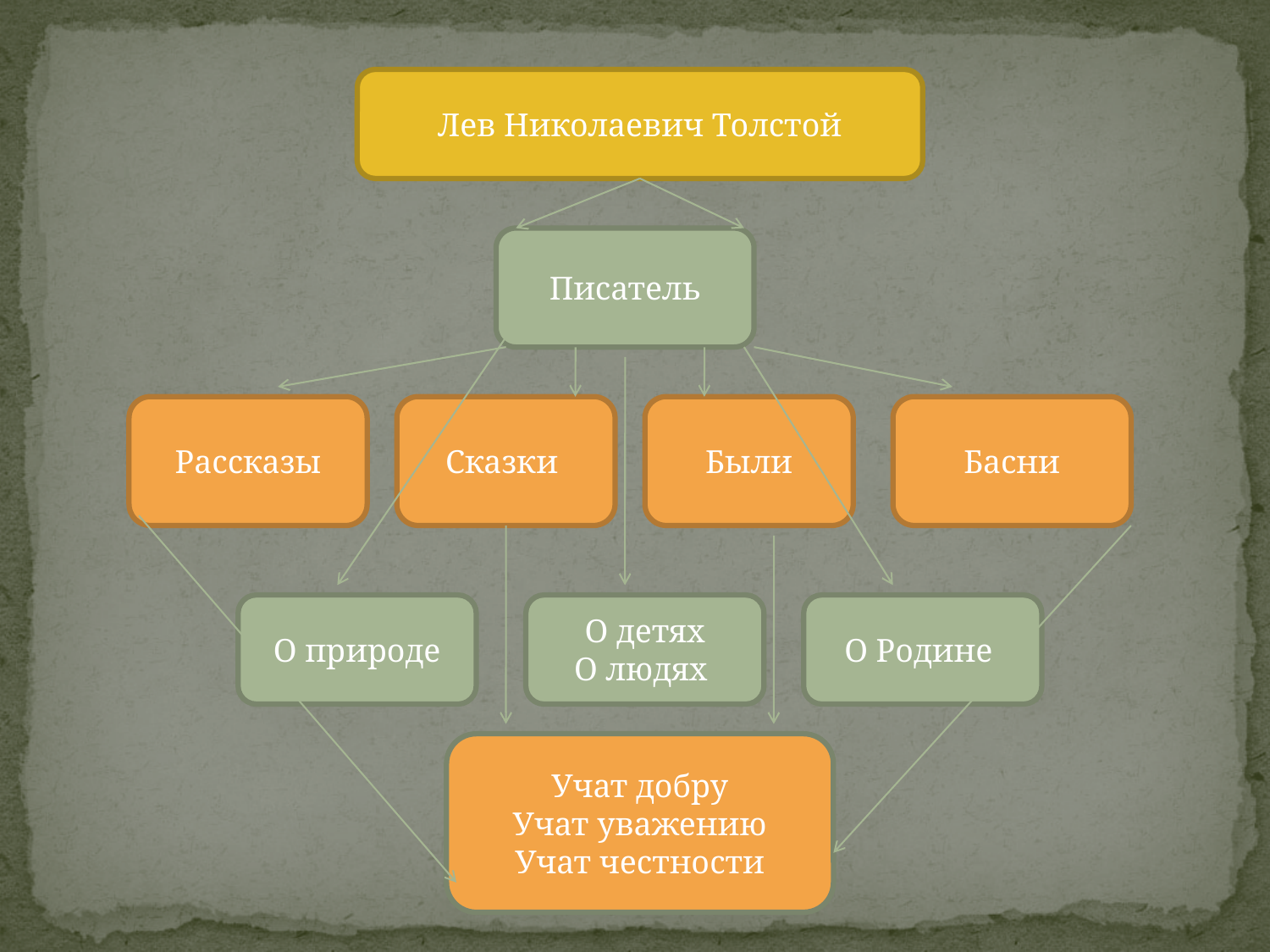

Лев Николаевич Толстой
Писатель
Рассказы
Сказки
Были
Басни
О природе
О детях
О людях
О Родине
Учат добру
Учат уважению
Учат честности